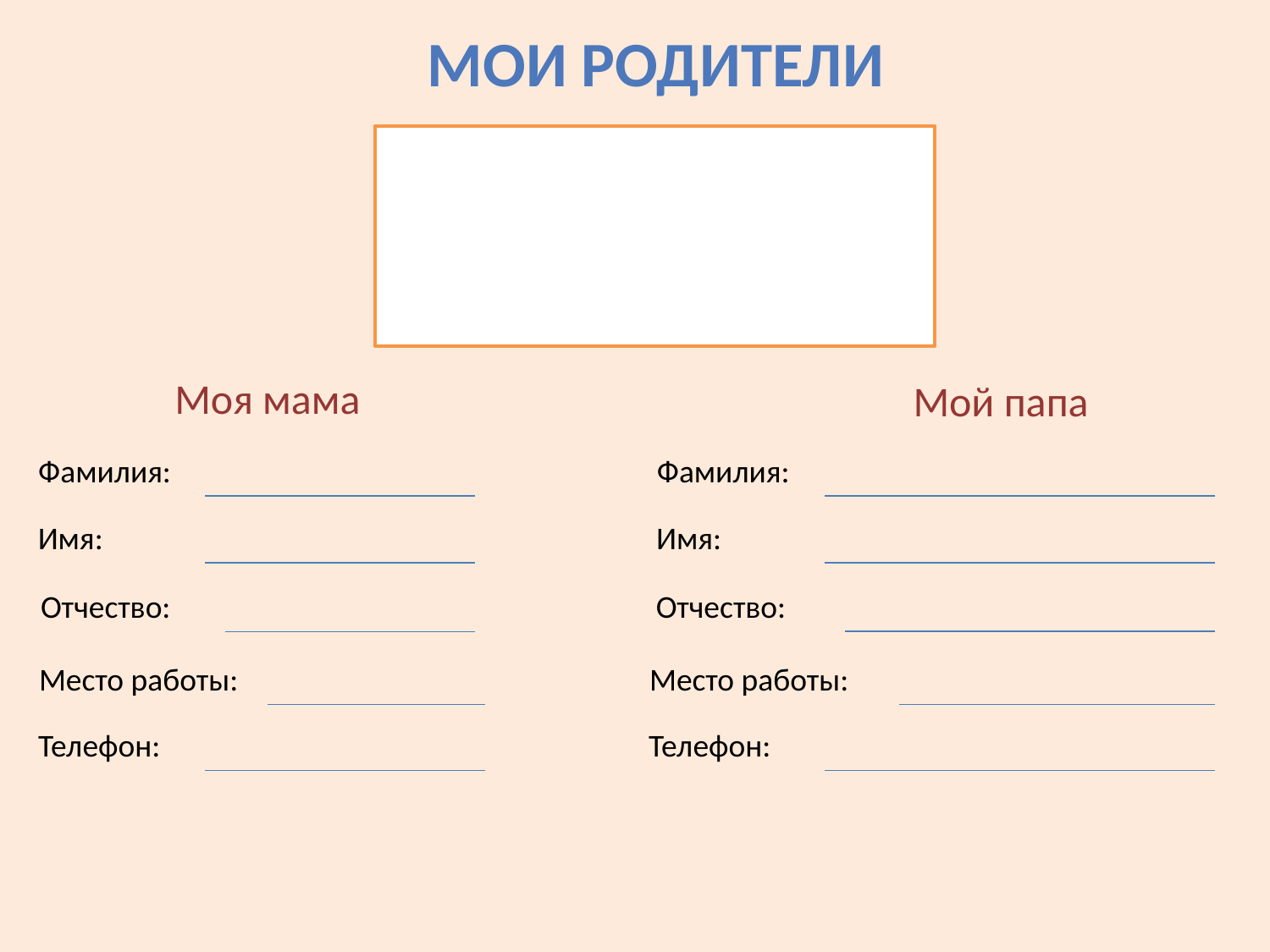

Мои родители

Моя мама
Мой папа
Фамилия:
Фамилия:
Имя:
Имя:
Отчество:
Отчество:
Место работы:
Место работы:
Телефон:
Телефон: